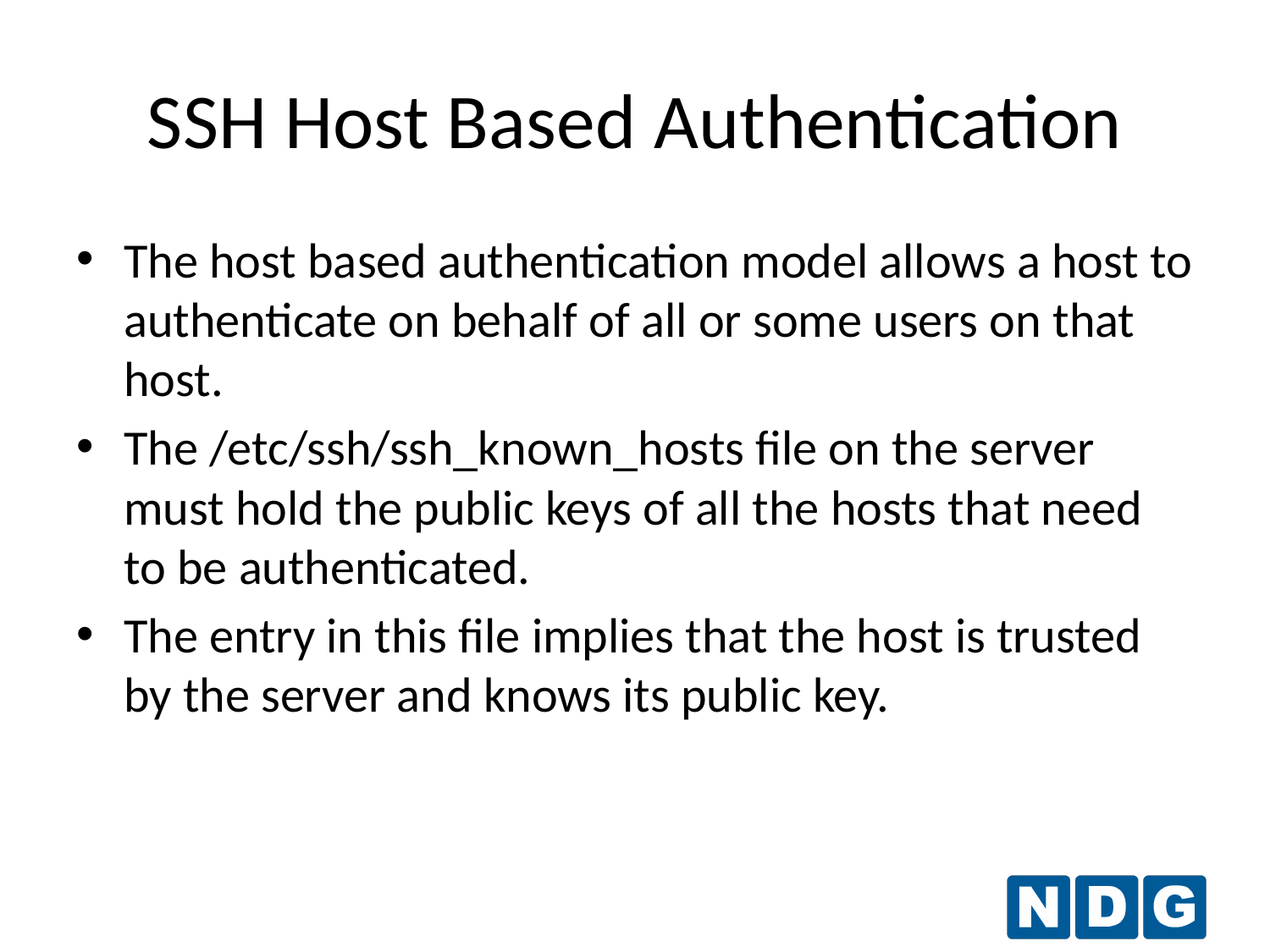

# SSH Host Based Authentication
The host based authentication model allows a host to authenticate on behalf of all or some users on that host.
The /etc/ssh/ssh_known_hosts file on the server must hold the public keys of all the hosts that need to be authenticated.
The entry in this file implies that the host is trusted by the server and knows its public key.